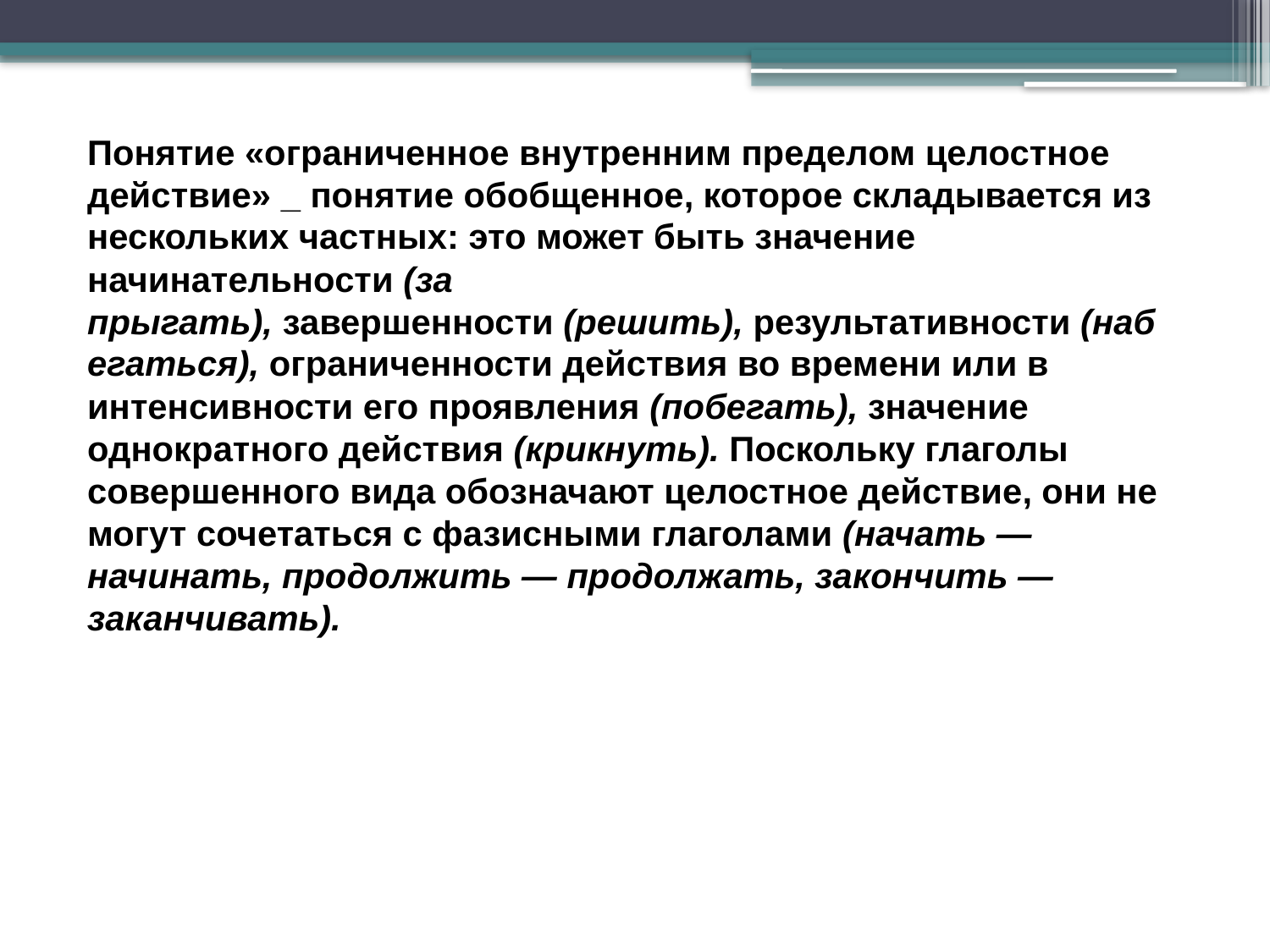

Понятие «ограниченное внутренним пределом целостное дейст­вие» _ понятие обобщенное, которое складывается из несколь­ких частных: это может быть значение начинательности (за­прыгать), завершенности (решить), результативности (набе­гаться), ограниченности действия во времени или в интенсивности его проявления (побегать), значение однократного действия (крикнуть). Поскольку глаголы совершенного вида обозначают целостное действие, они не могут сочетаться с фазисными глаголами (начать — начинать, продолжить — продолжать, за­кончить — заканчивать).